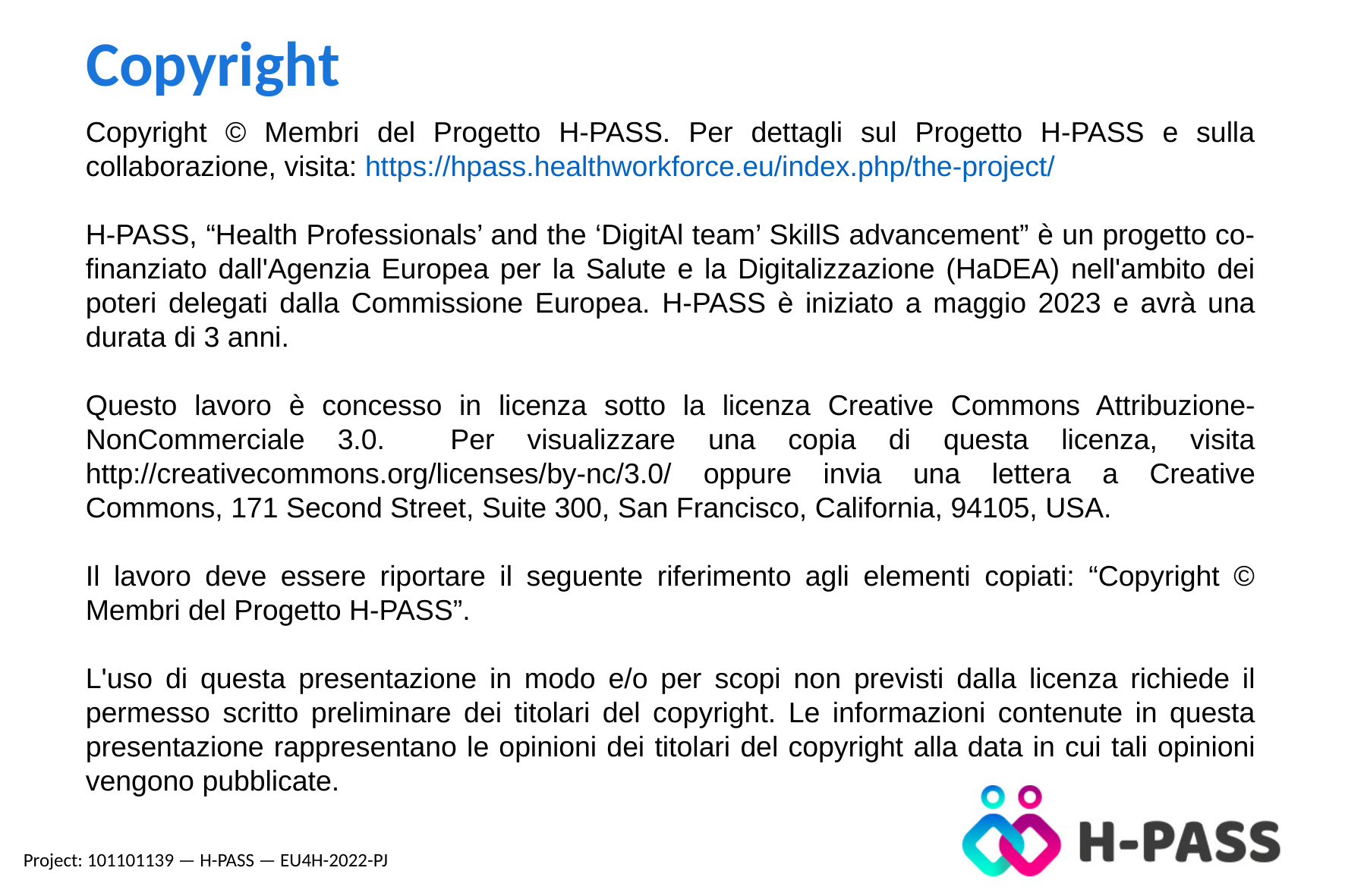

Copyright
Copyright © Membri del Progetto H-PASS. Per dettagli sul Progetto H-PASS e sulla collaborazione, visita: https://hpass.healthworkforce.eu/index.php/the-project/

H-PASS, “Health Professionals’ and the ‘DigitAl team’ SkillS advancement” è un progetto co-finanziato dall'Agenzia Europea per la Salute e la Digitalizzazione (HaDEA) nell'ambito dei poteri delegati dalla Commissione Europea. H-PASS è iniziato a maggio 2023 e avrà una durata di 3 anni.

Questo lavoro è concesso in licenza sotto la licenza Creative Commons Attribuzione-NonCommerciale 3.0.  Per visualizzare una copia di questa licenza, visita http://creativecommons.org/licenses/by-nc/3.0/ oppure invia una lettera a Creative Commons, 171 Second Street, Suite 300, San Francisco, California, 94105, USA.

Il lavoro deve essere riportare il seguente riferimento agli elementi copiati: “Copyright © Membri del Progetto H-PASS”.

L'uso di questa presentazione in modo e/o per scopi non previsti dalla licenza richiede il permesso scritto preliminare dei titolari del copyright. Le informazioni contenute in questa presentazione rappresentano le opinioni dei titolari del copyright alla data in cui tali opinioni vengono pubblicate.

Project: 101101139 — H-PASS — EU4H-2022-PJ